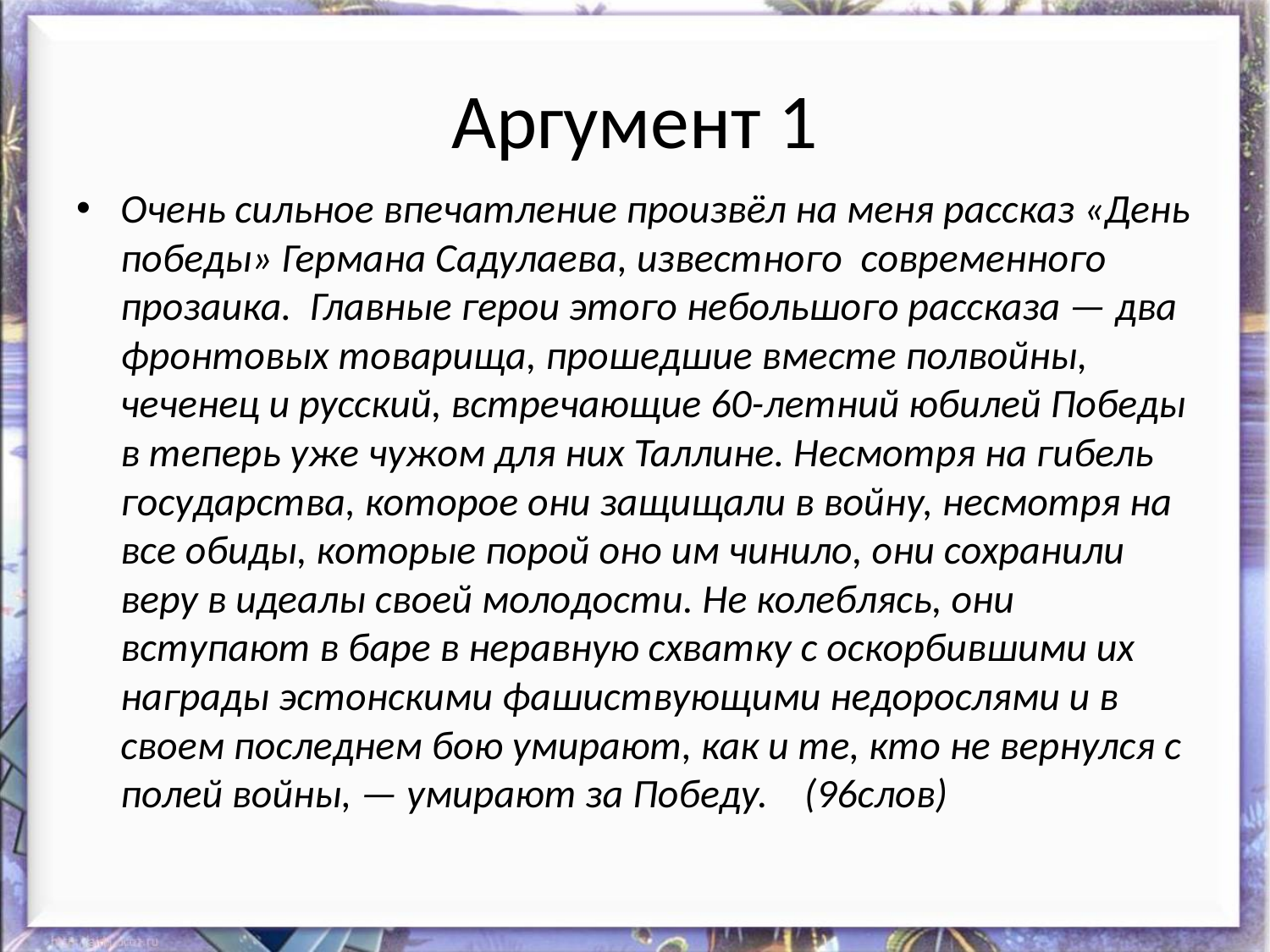

# Аргумент 1
Очень сильное впечатление произвёл на меня рассказ «День победы» Германа Садулаева, известного  современного прозаика.  Главные герои этого небольшого рассказа — два фронтовых товарища, прошедшие вместе полвойны, чеченец и русский, встречающие 60-летний юбилей Победы в теперь уже чужом для них Таллине. Несмотря на гибель государства, которое они защищали в войну, несмотря на все обиды, которые порой оно им чинило, они сохранили веру в идеалы своей молодости. Не колеблясь, они вступают в баре в неравную схватку с оскорбившими их награды эстонскими фашиствующими недорослями и в своем последнем бою умирают, как и те, кто не вернулся с полей войны, — умирают за Победу.    (96слов)